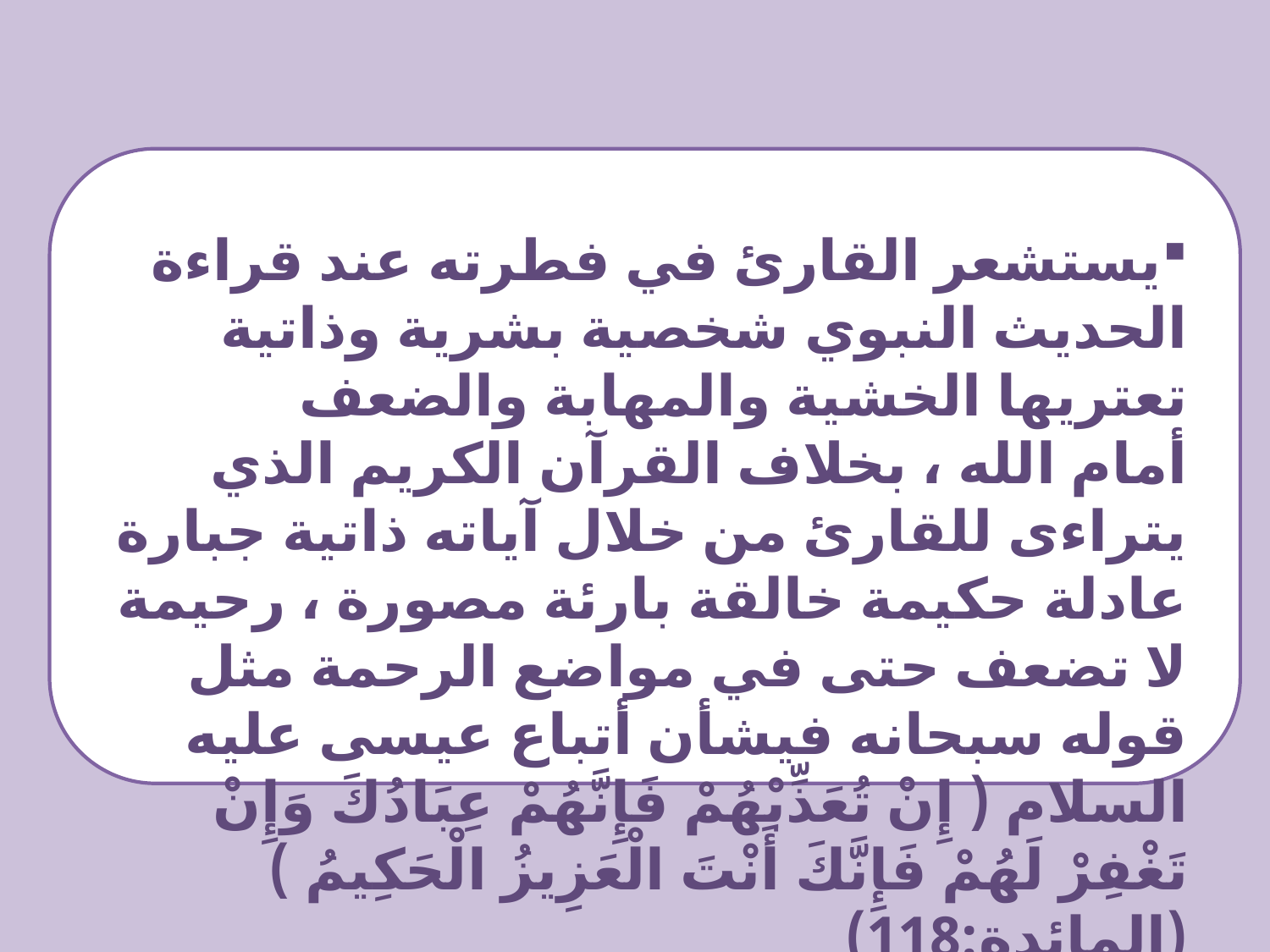

يستشعر القارئ في فطرته عند قراءة الحديث النبوي شخصية بشرية وذاتية تعتريها الخشية والمهابة والضعف أمام الله ، بخلاف القرآن الكريم الذي يتراءى للقارئ من خلال آياته ذاتية جبارة عادلة حكيمة خالقة بارئة مصورة ، رحيمة لا تضعف حتى في مواضع الرحمة مثل قوله سبحانه فيشأن أتباع عيسى عليه السلام ( إِنْ تُعَذِّبْهُمْ فَإِنَّهُمْ عِبَادُكَ وَإِنْ تَغْفِرْ لَهُمْ فَإِنَّكَ أَنْتَ الْعَزِيزُ الْحَكِيمُ ) (المائدة:118)